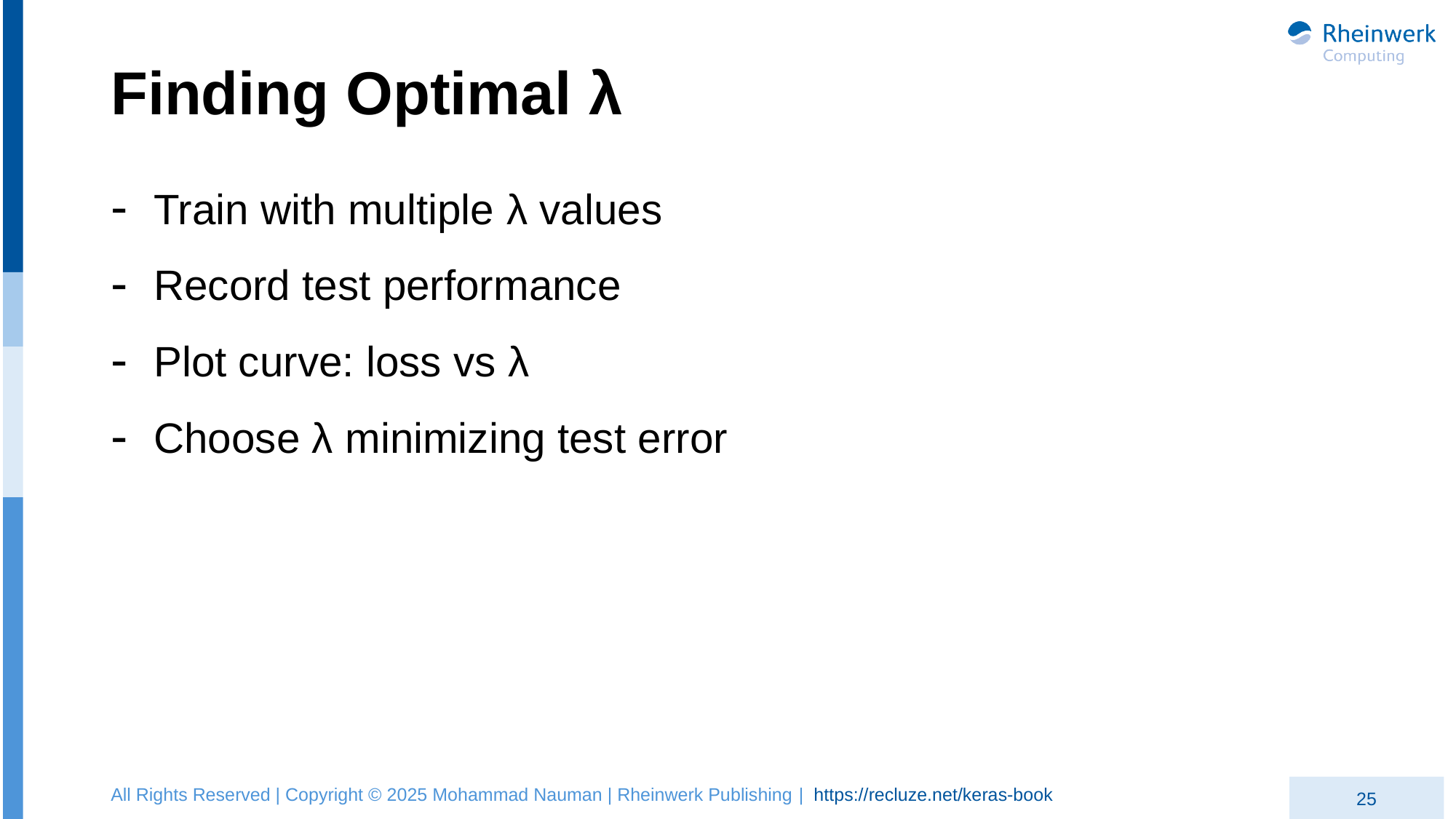

# Finding Optimal λ
Train with multiple λ values
Record test performance
Plot curve: loss vs λ
Choose λ minimizing test error